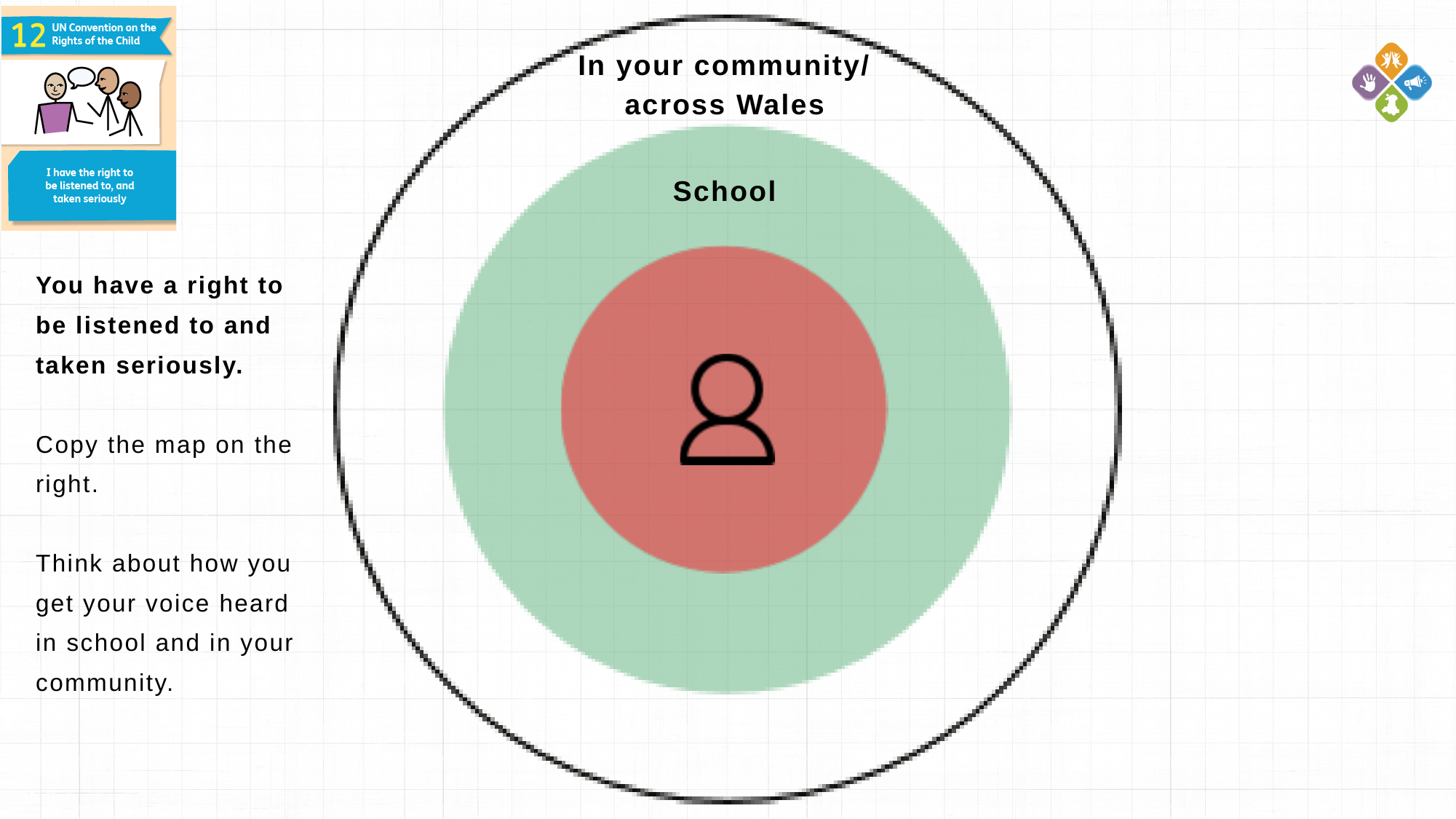

In your community/ across Wales

School

You have a right to be listened to and taken seriously.

Copy the map on the right.

Think about how you get your voice heard in school and in your community.